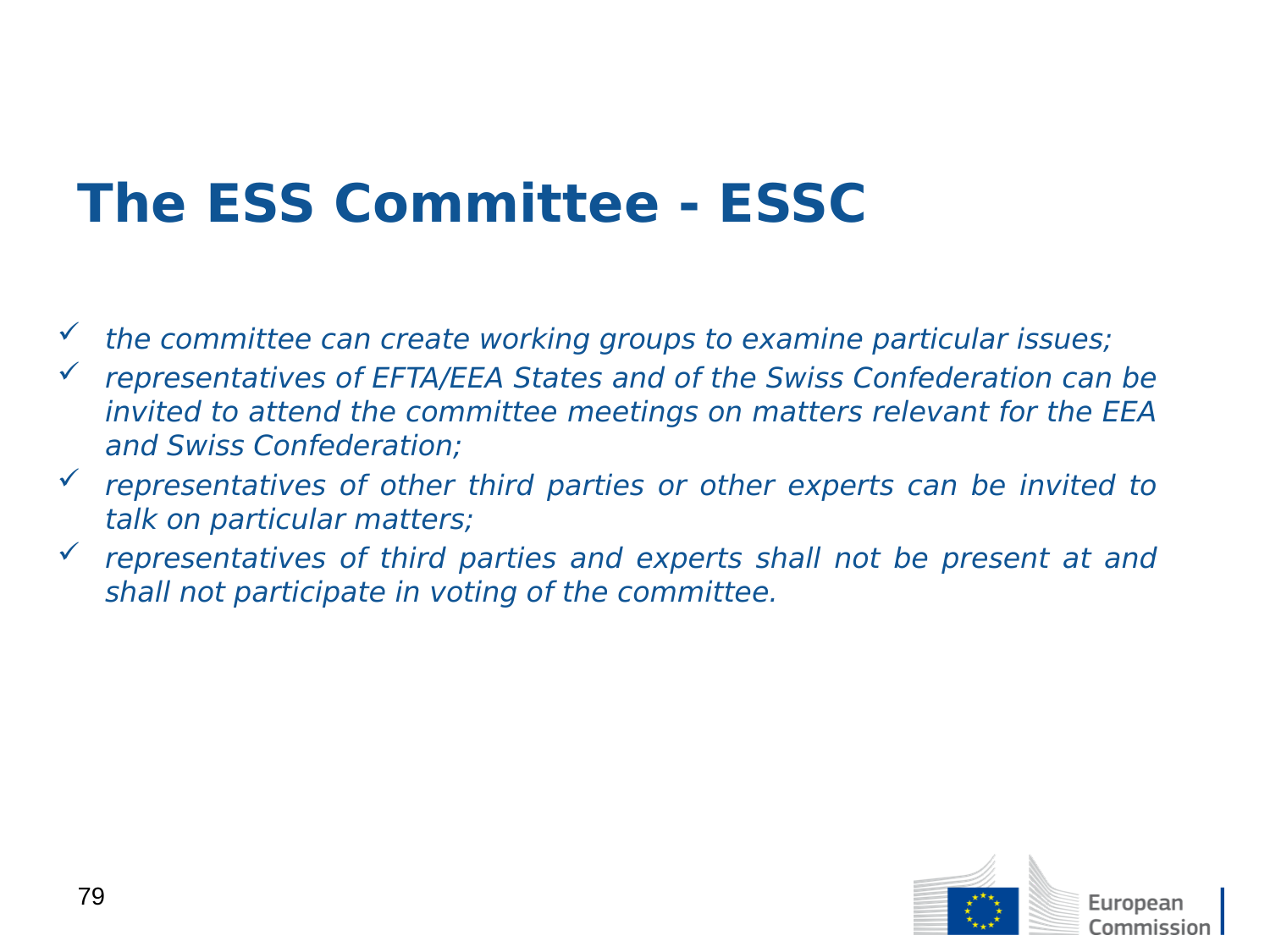

# The ESS Committee - ESSC
the committee can create working groups to examine particular issues;
representatives of EFTA/EEA States and of the Swiss Confederation can be invited to attend the committee meetings on matters relevant for the EEA and Swiss Confederation;
representatives of other third parties or other experts can be invited to talk on particular matters;
representatives of third parties and experts shall not be present at and shall not participate in voting of the committee.

79